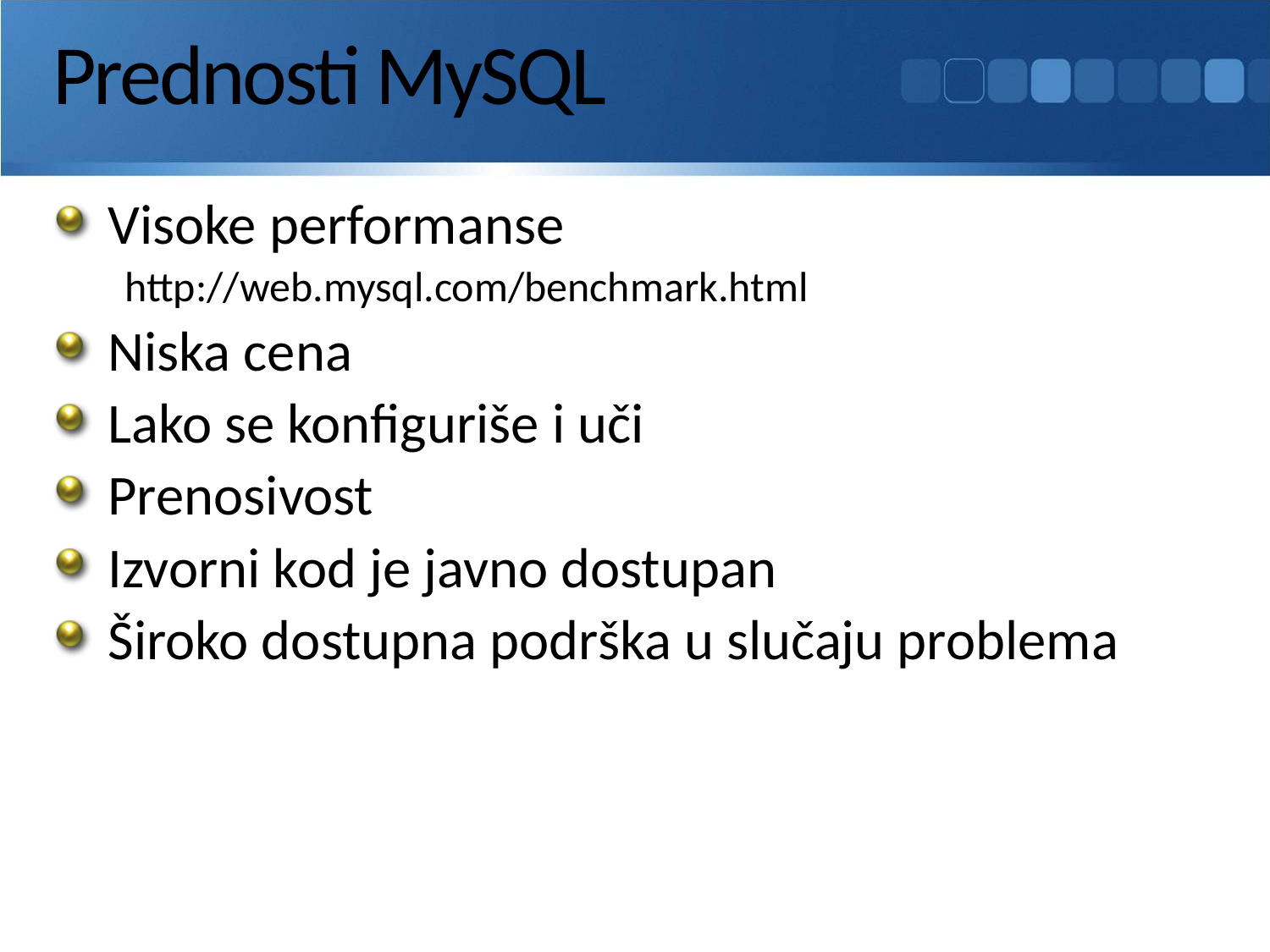

# Prednosti MySQL
Visoke performanse
http://web.mysql.com/benchmark.html
Niska cena
Lako se konfiguriše i uči
Prenosivost
Izvorni kod je javno dostupan
Široko dostupna podrška u slučaju problema
Uvod u PHP
36